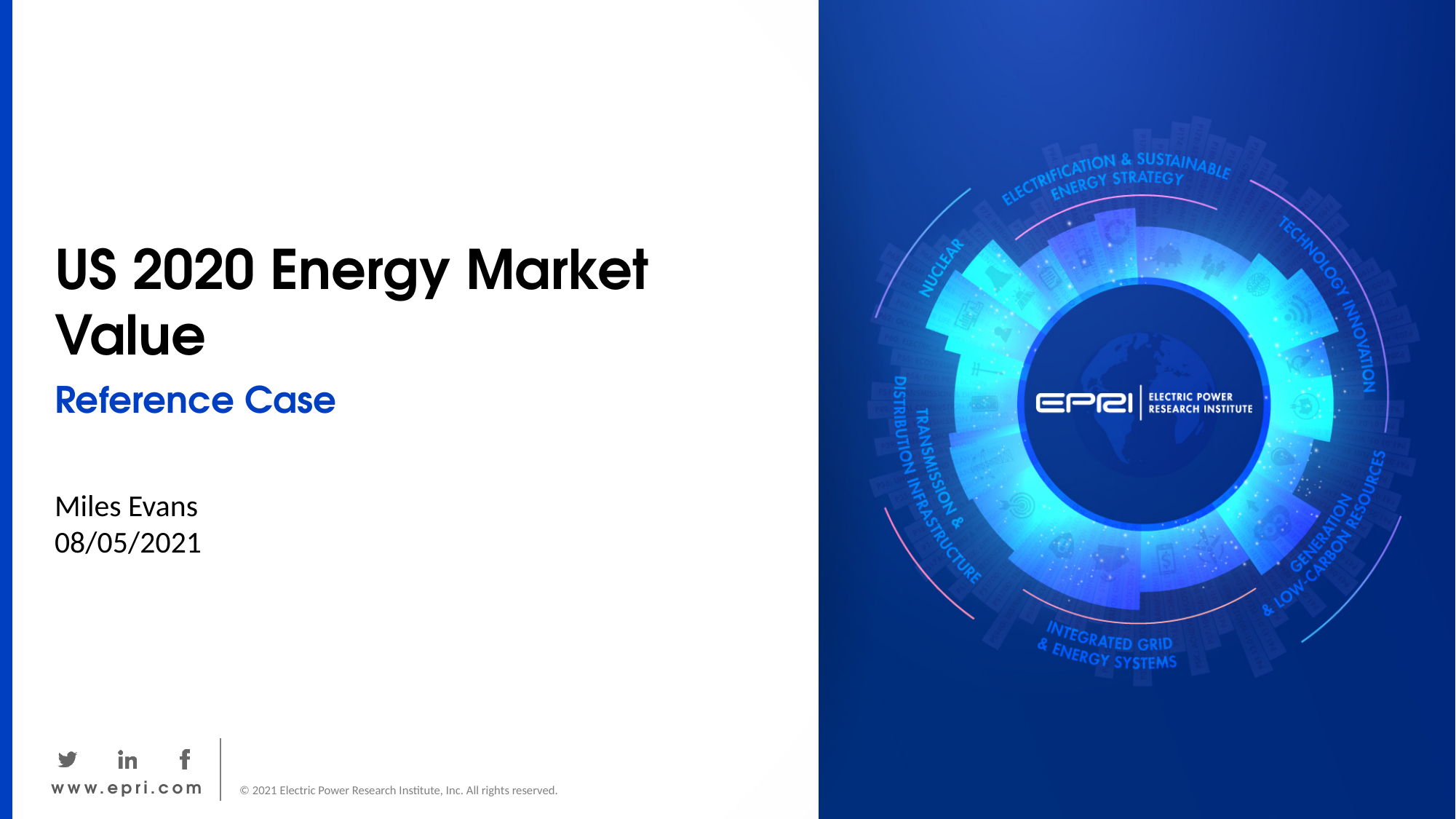

# US 2020 Energy Market Value
Reference Case
Miles Evans
08/05/2021